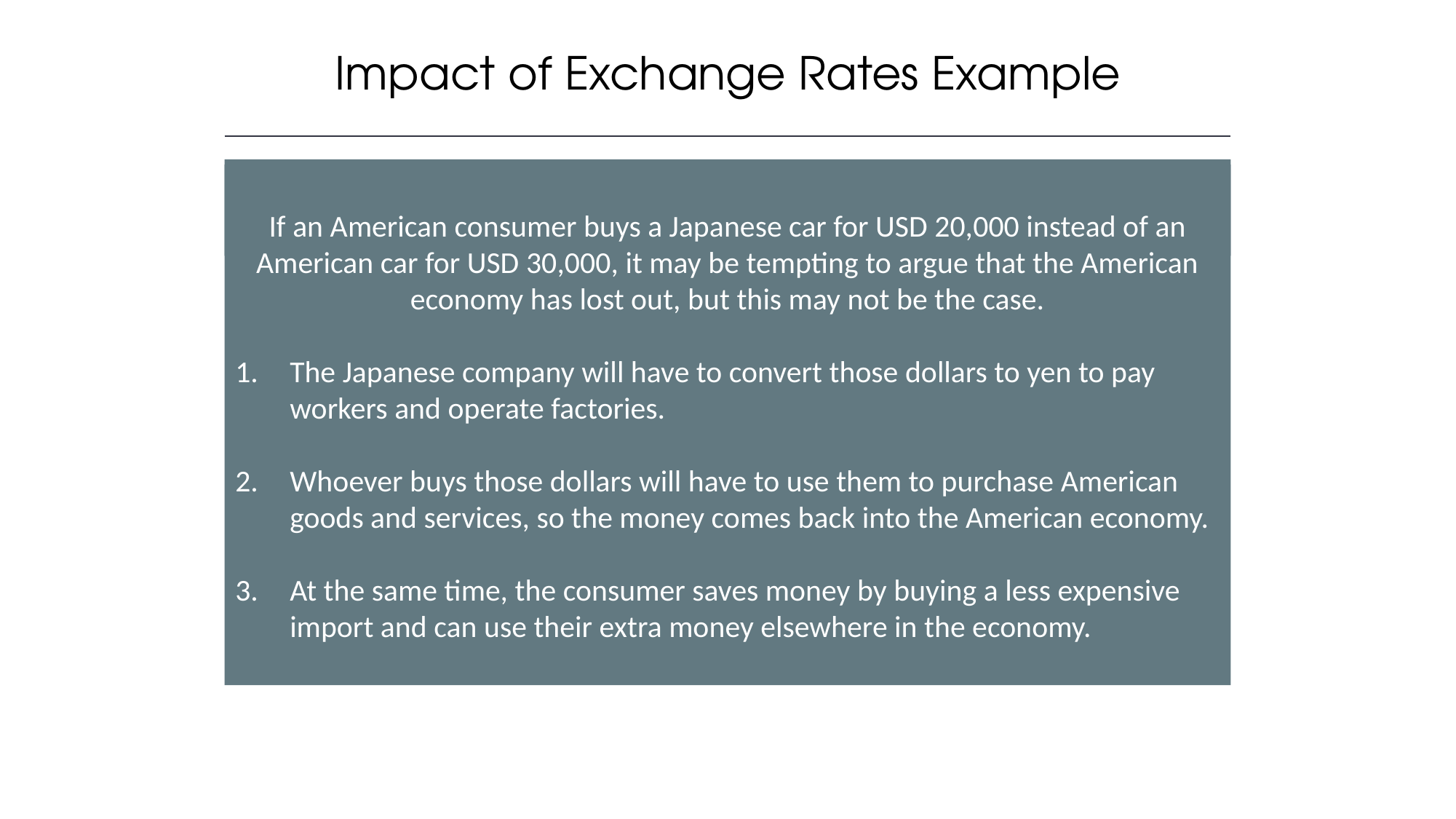

Impact of Exchange Rates Example

If an American consumer buys a Japanese car for USD 20,000 instead of an American car for USD 30,000, it may be tempting to argue that the American economy has lost out, but this may not be the case.

The Japanese company will have to convert those dollars to yen to pay workers and operate factories.

Whoever buys those dollars will have to use them to purchase American goods and services, so the money comes back into the American economy.

At the same time, the consumer saves money by buying a less expensive import and can use their extra money elsewhere in the economy.